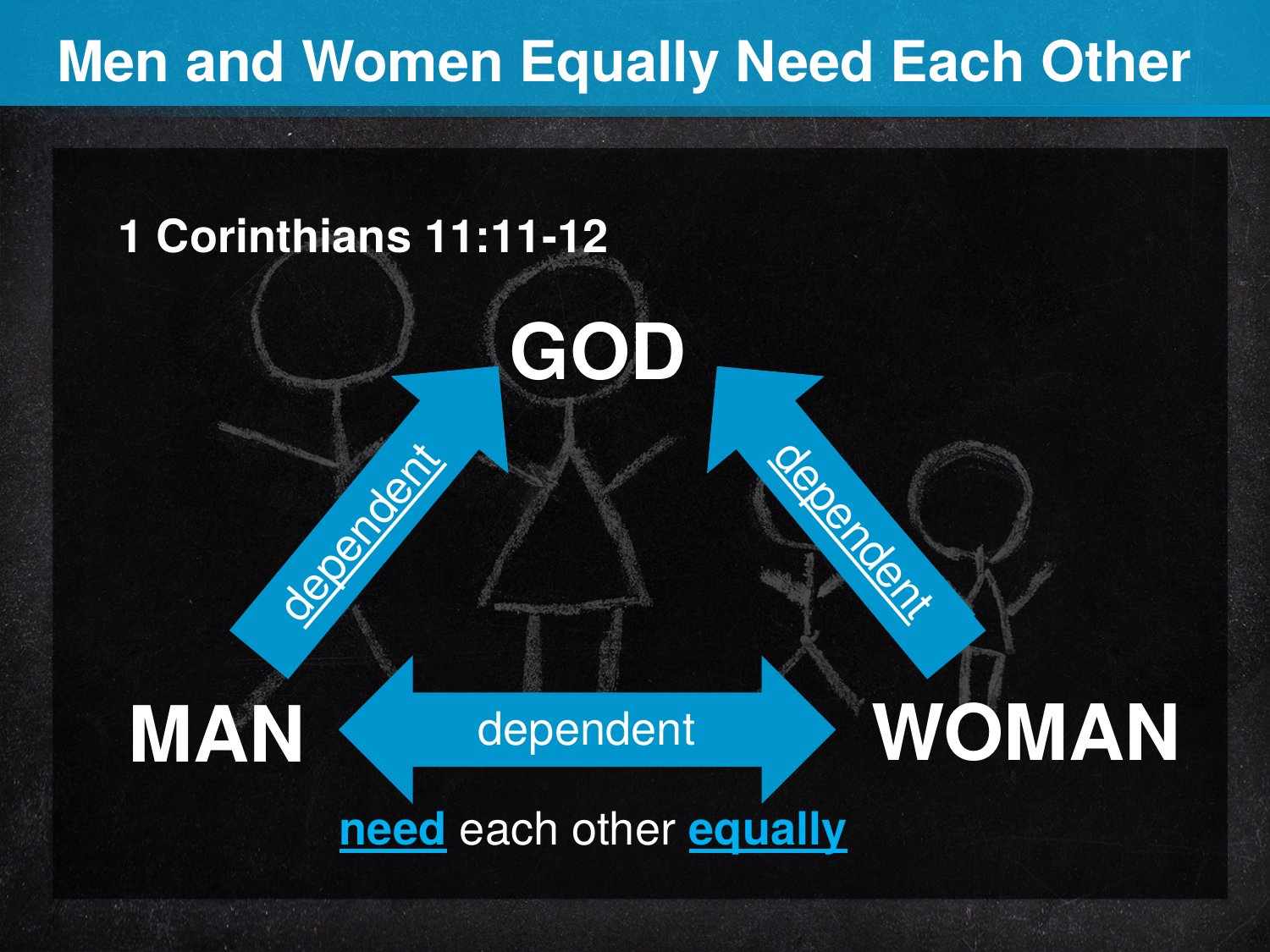

Men and Women Equally Need Each Other

1 Corinthians 11:11-12
GOD

dependent

dependent

dependent
need each other equally
WOMAN
MAN